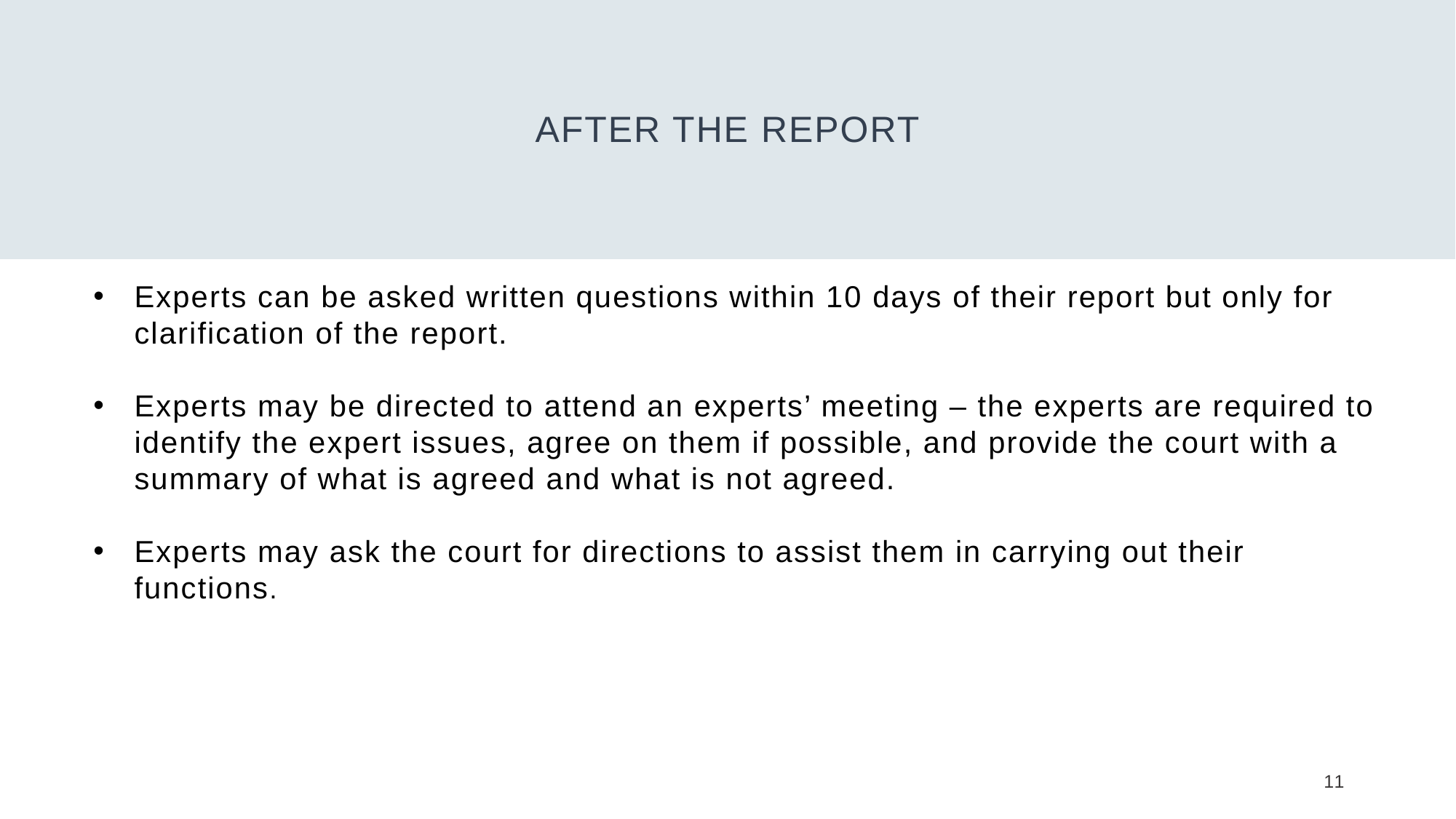

# After the Report
Experts can be asked written questions within 10 days of their report but only for clarification of the report.

Experts may be directed to attend an experts’ meeting – the experts are required to identify the expert issues, agree on them if possible, and provide the court with a summary of what is agreed and what is not agreed.

Experts may ask the court for directions to assist them in carrying out their functions.
11